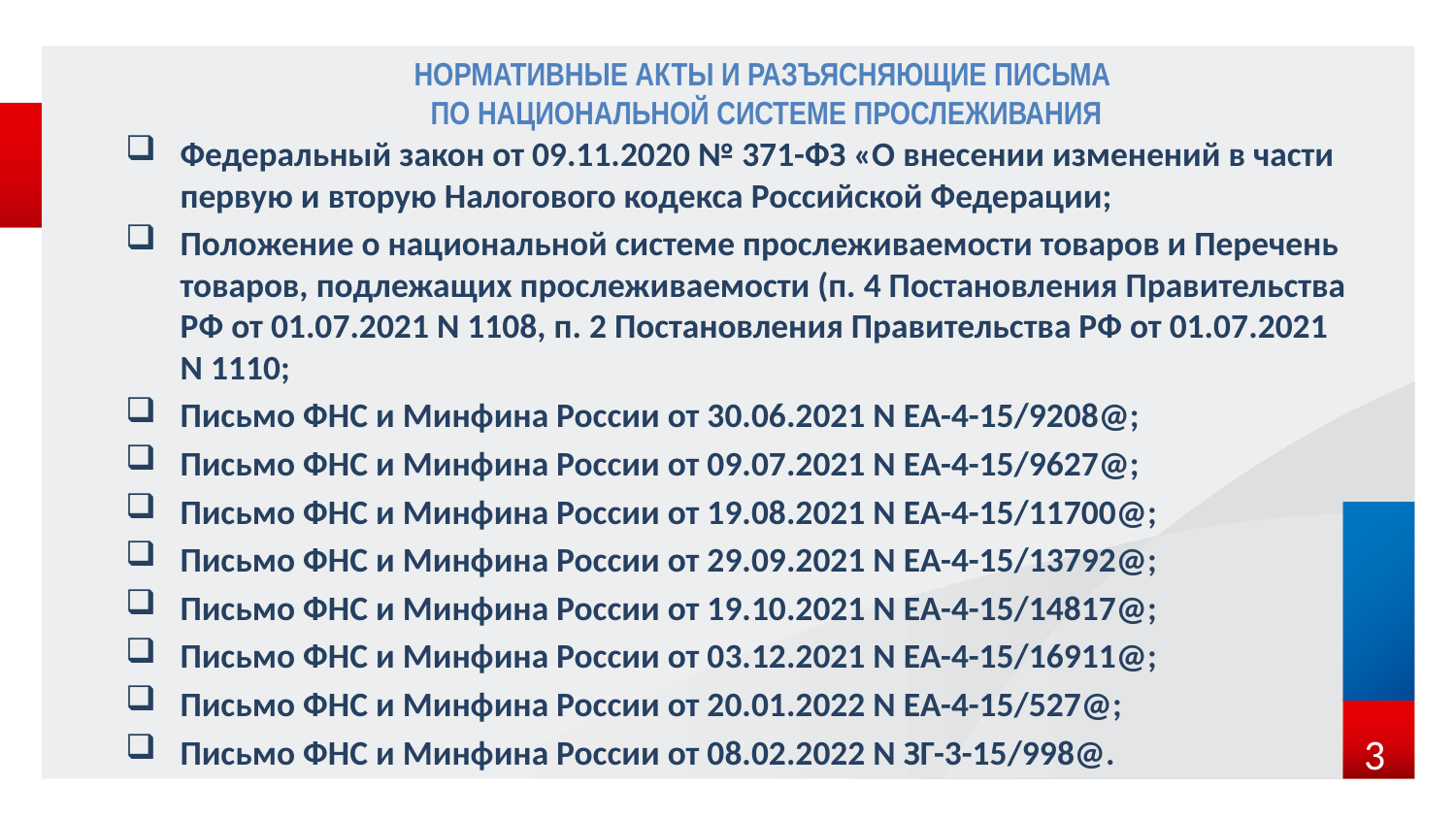

Нормативные акты и разъясняющие письма
по национальной системе прослеживания

Федеральный закон от 09.11.2020 № 371-ФЗ «О внесении изменений в части первую и вторую Налогового кодекса Российской Федерации;
Положение о национальной системе прослеживаемости товаров и Перечень товаров, подлежащих прослеживаемости (п. 4 Постановления Правительства РФ от 01.07.2021 N 1108, п. 2 Постановления Правительства РФ от 01.07.2021 N 1110;
Письмо ФНС и Минфина России от 30.06.2021 N ЕА-4-15/9208@;
Письмо ФНС и Минфина России от 09.07.2021 N ЕА-4-15/9627@;
Письмо ФНС и Минфина России от 19.08.2021 N ЕА-4-15/11700@;
Письмо ФНС и Минфина России от 29.09.2021 N ЕА-4-15/13792@;
Письмо ФНС и Минфина России от 19.10.2021 N ЕА-4-15/14817@;
Письмо ФНС и Минфина России от 03.12.2021 N ЕА-4-15/16911@;
Письмо ФНС и Минфина России от 20.01.2022 N ЕА-4-15/527@;
Письмо ФНС и Минфина России от 08.02.2022 N ЗГ-3-15/998@.

3